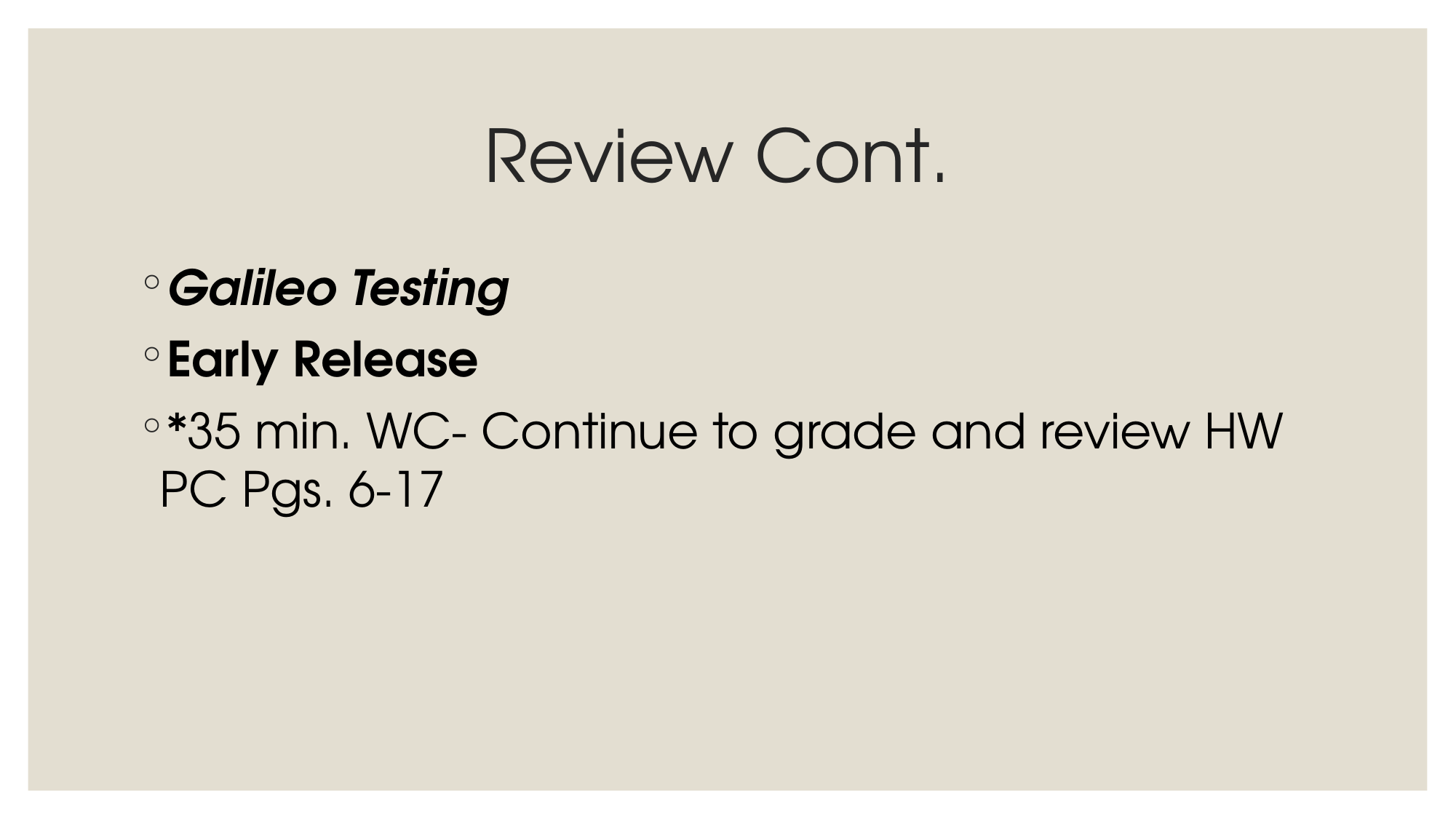

# Review Cont.
Galileo Testing
Early Release
*35 min. WC- Continue to grade and review HW PC Pgs. 6-17